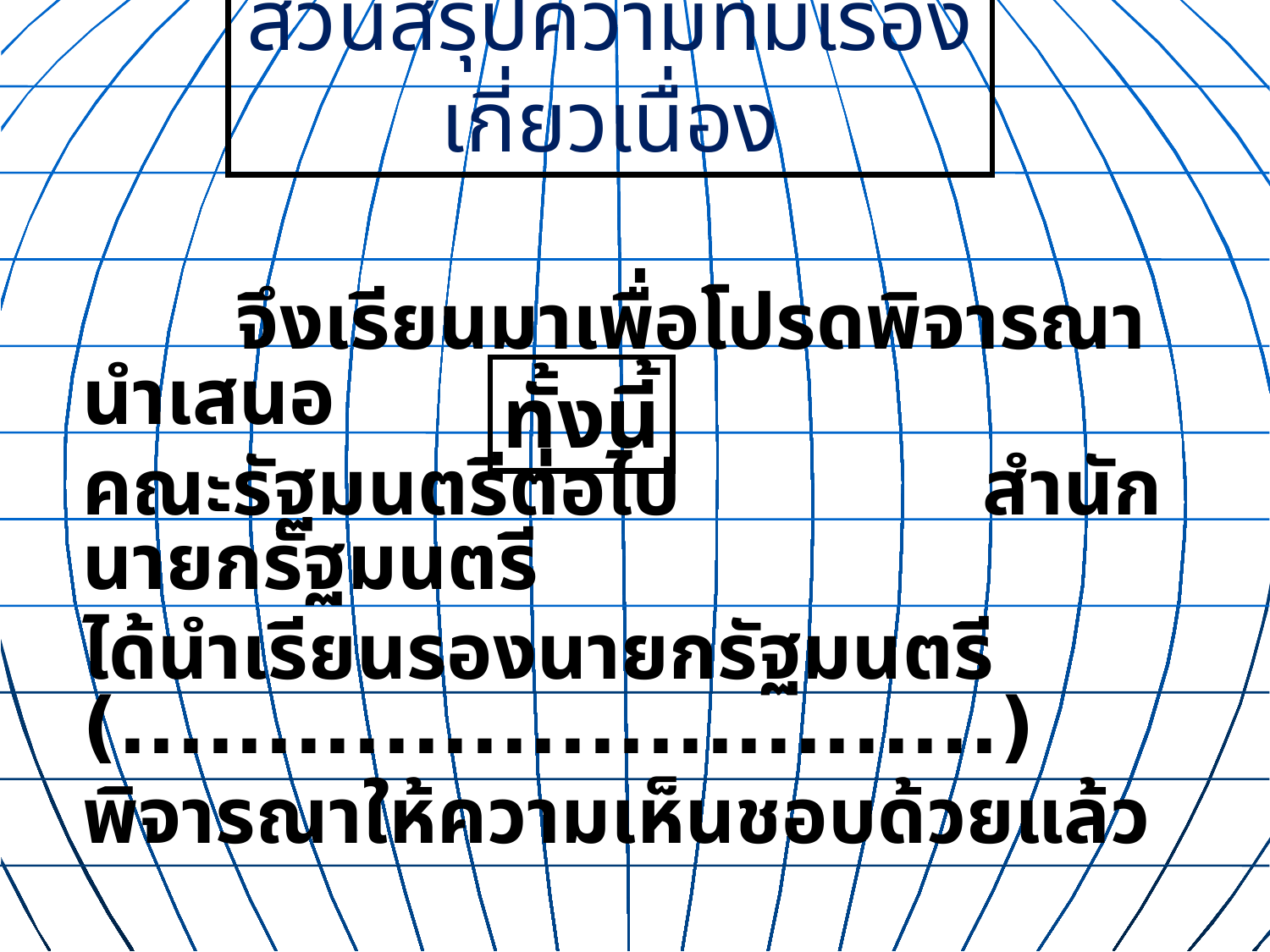

ส่วนสรุปความที่มีเรื่องเกี่ยวเนื่อง

       จึงเรียนมาเพื่อโปรดพิจารณานำเสนอ
คณะรัฐมนตรีต่อไป               สำนักนายกรัฐมนตรี
ได้นำเรียนรองนายกรัฐมนตรี (..............................)
พิจารณาให้ความเห็นชอบด้วยแล้ว
ทั้งนี้